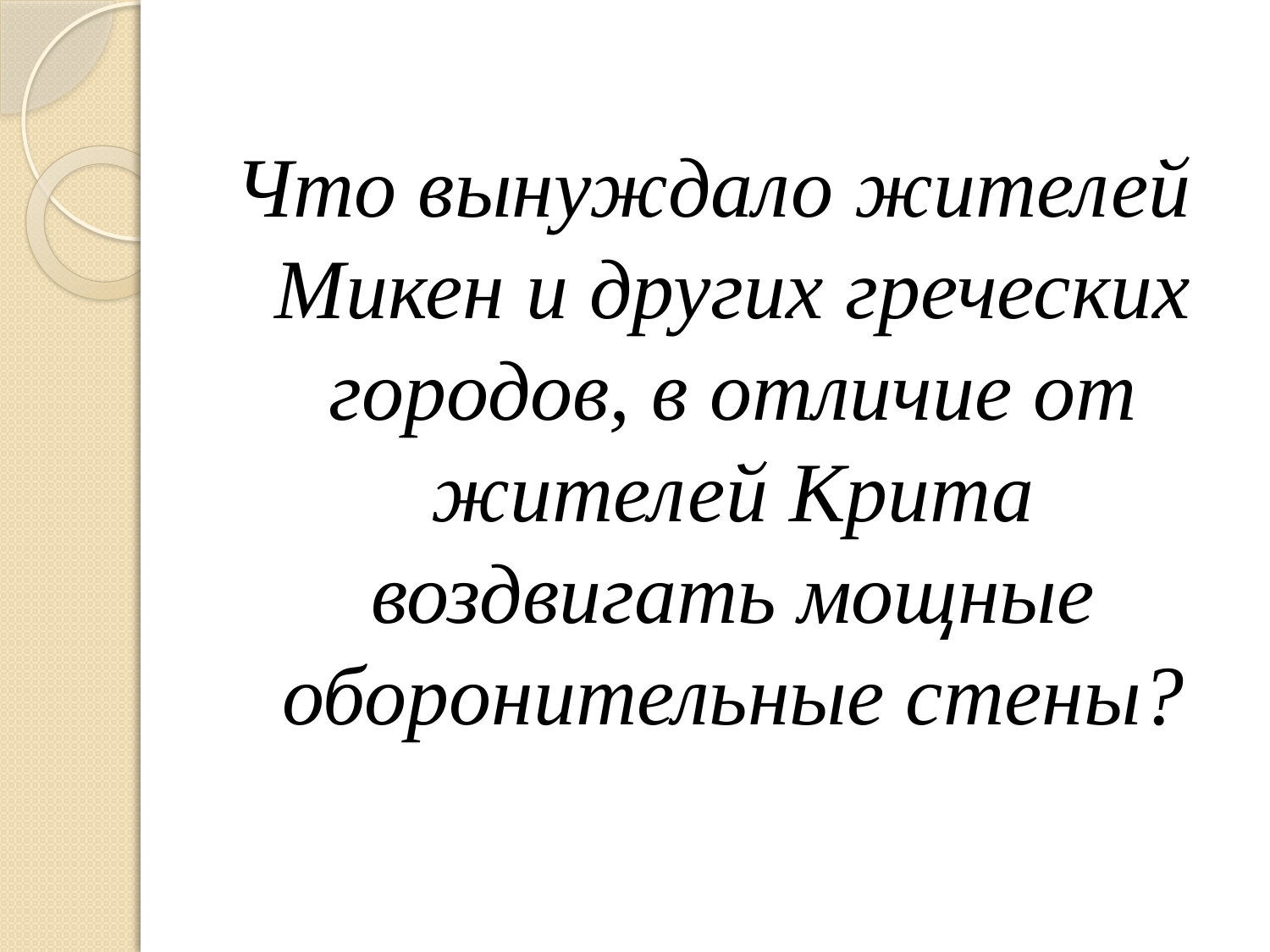

Что вынуждало жителей Микен и других греческих городов, в отличие от жителей Крита воздвигать мощные оборонительные стены?